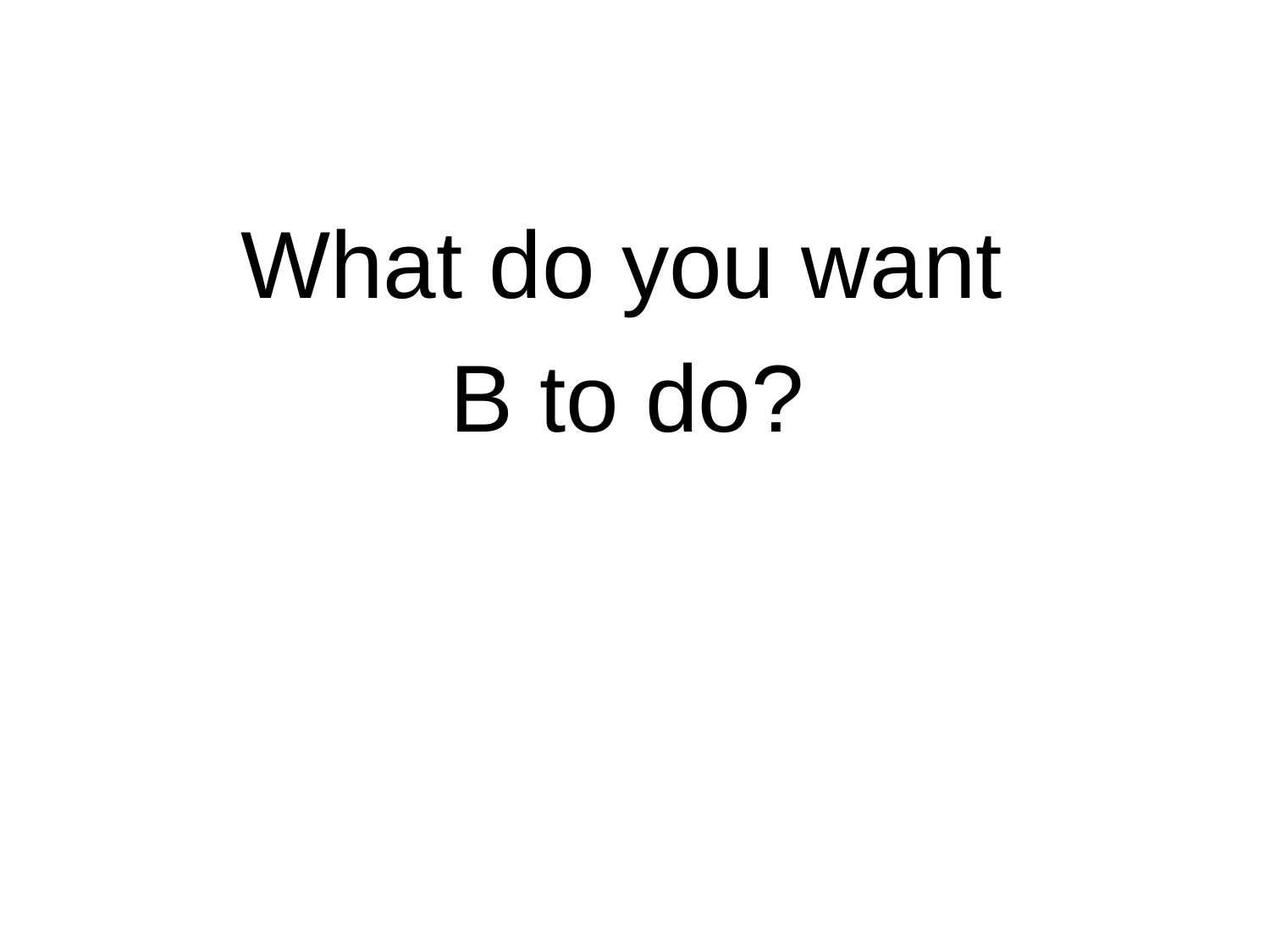

What do you want
B to do?